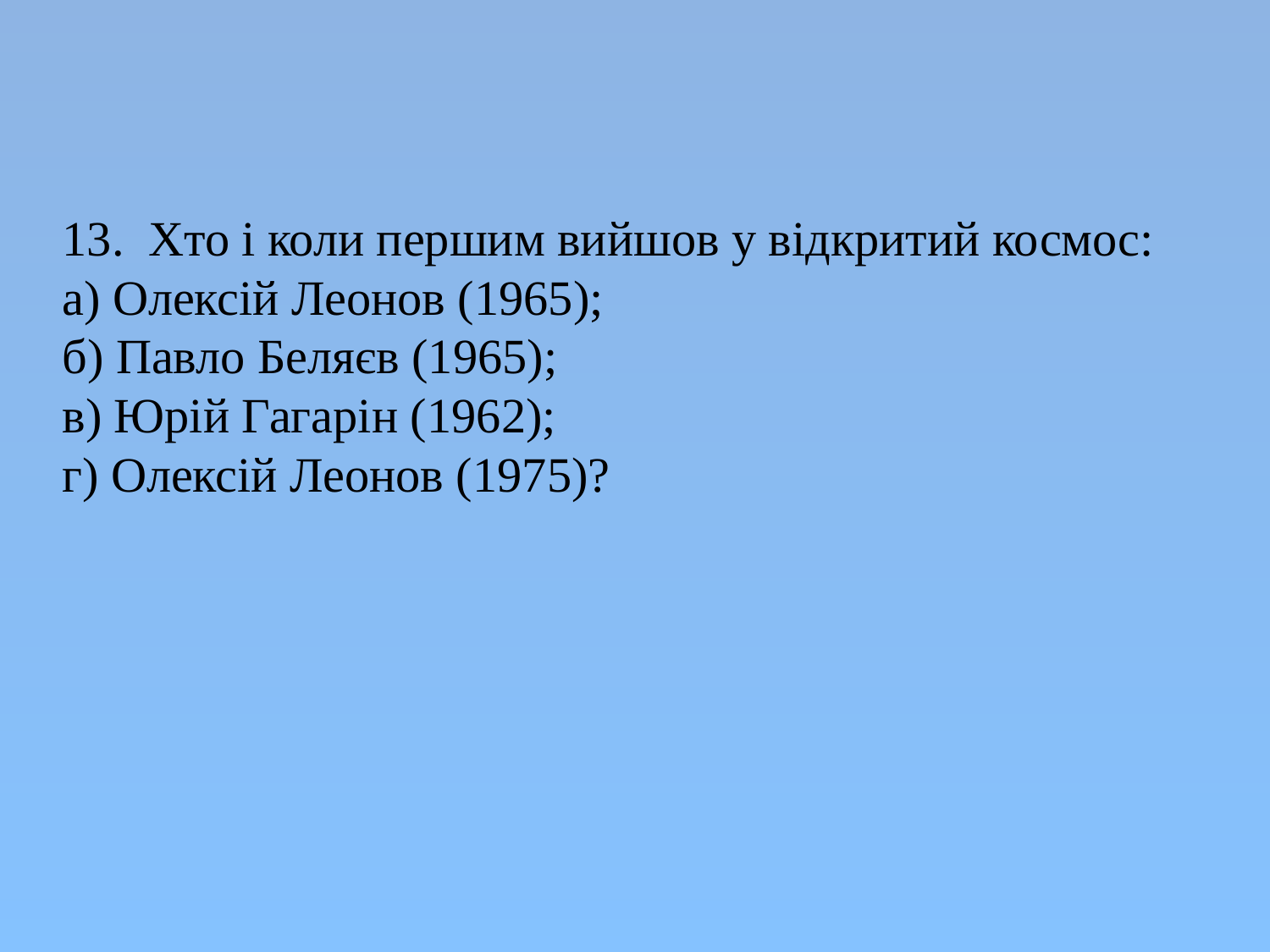

13.  Хто і коли першим вийшов у відкритий космос:
а) Олексій Леонов (1965);
б) Павло Беляєв (1965);
в) Юрій Гагарін (1962);
г) Олексій Леонов (1975)?